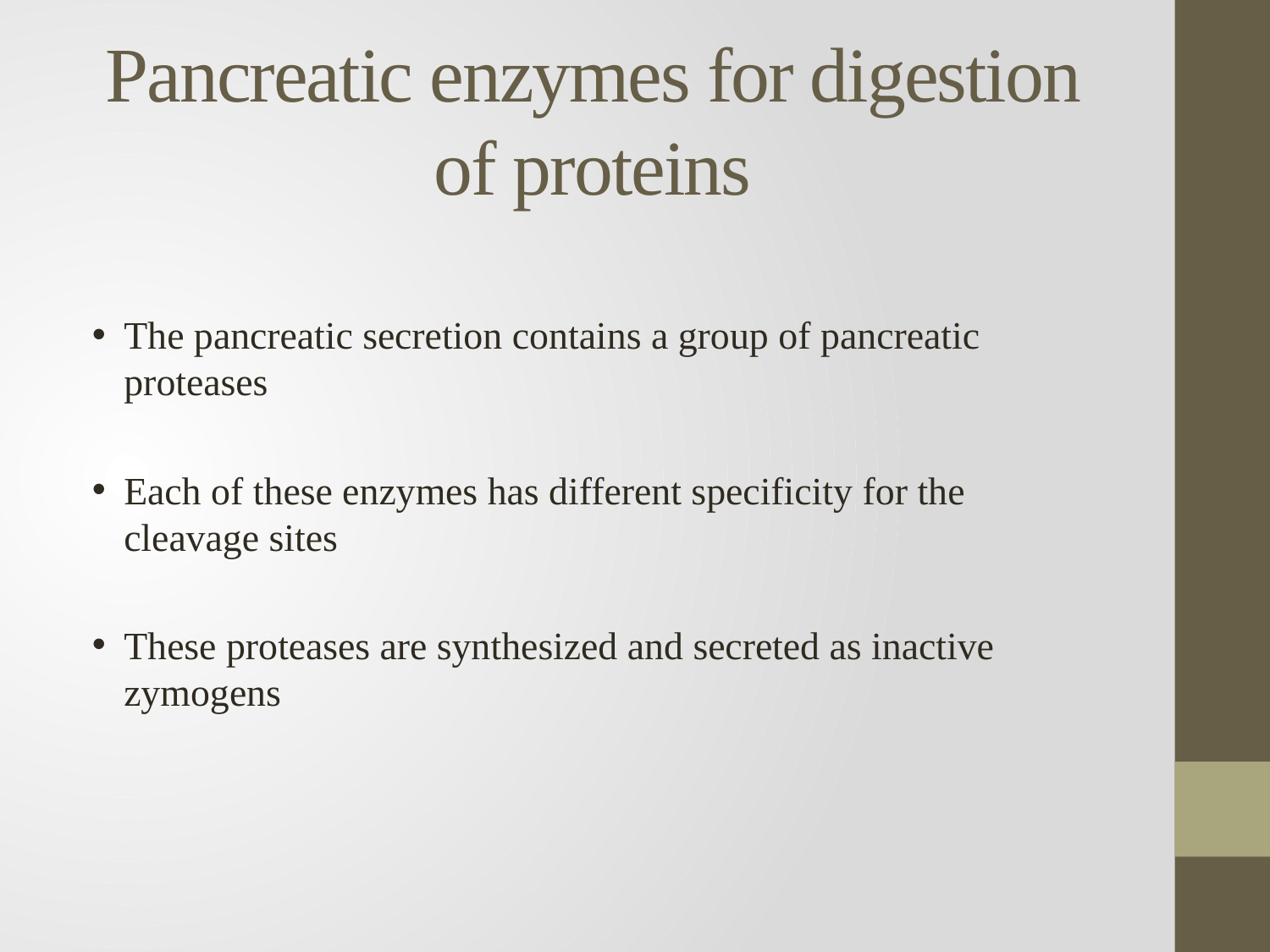

# Pancreatic enzymes for digestion of proteins
The pancreatic secretion contains a group of pancreatic proteases

Each of these enzymes has different specificity for the cleavage sites

These proteases are synthesized and secreted as inactive zymogens